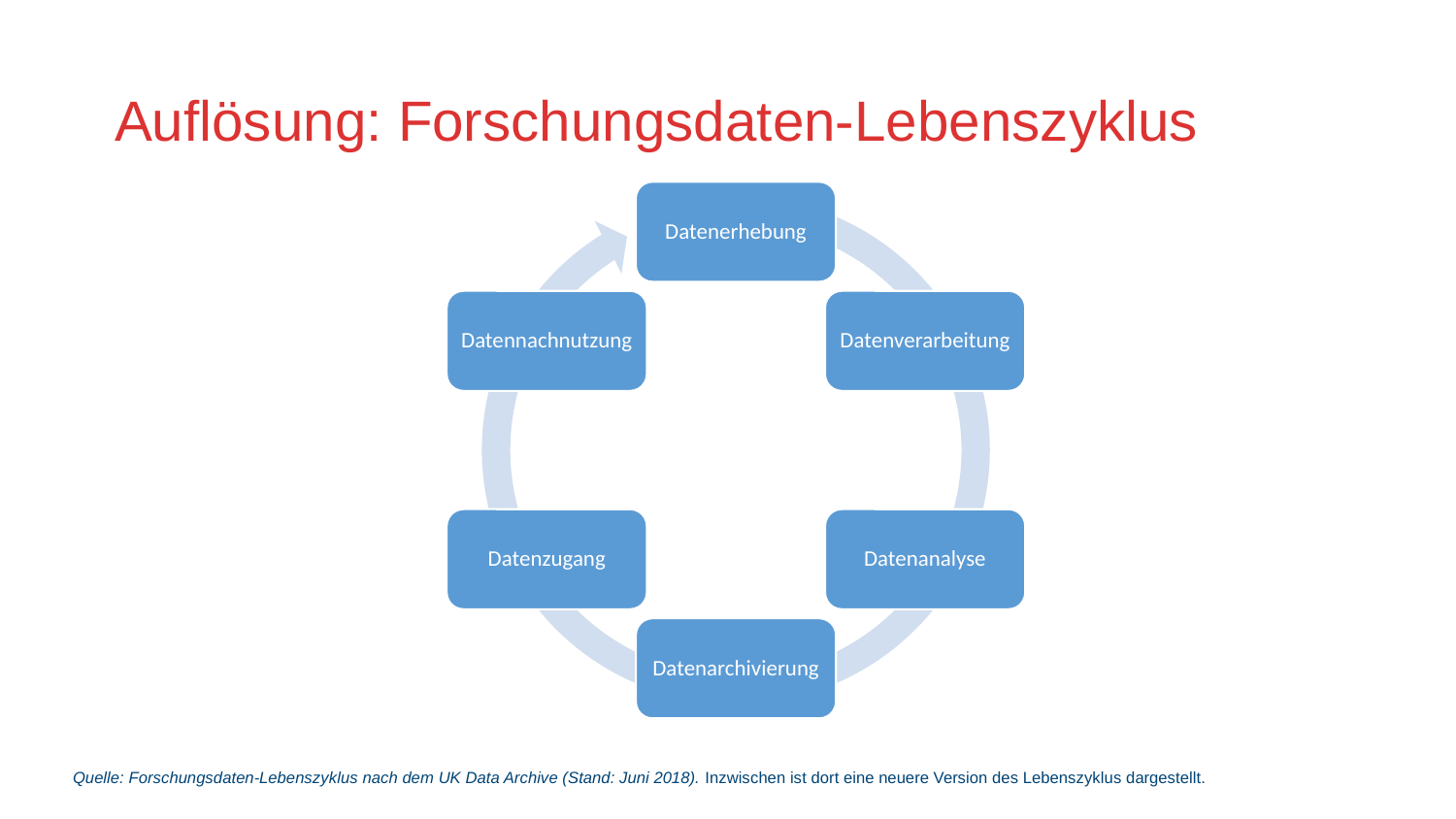

# Auflösung: Forschungsdaten-Lebenszyklus

Datenerhebung
Datennachnutzung
Datenverarbeitung
Datenzugang
Datenanalyse
Datenarchivierung
16
Quelle: Forschungsdaten-Lebenszyklus nach dem UK Data Archive (Stand: Juni 2018). Inzwischen ist dort eine neuere Version des Lebenszyklus dargestellt.